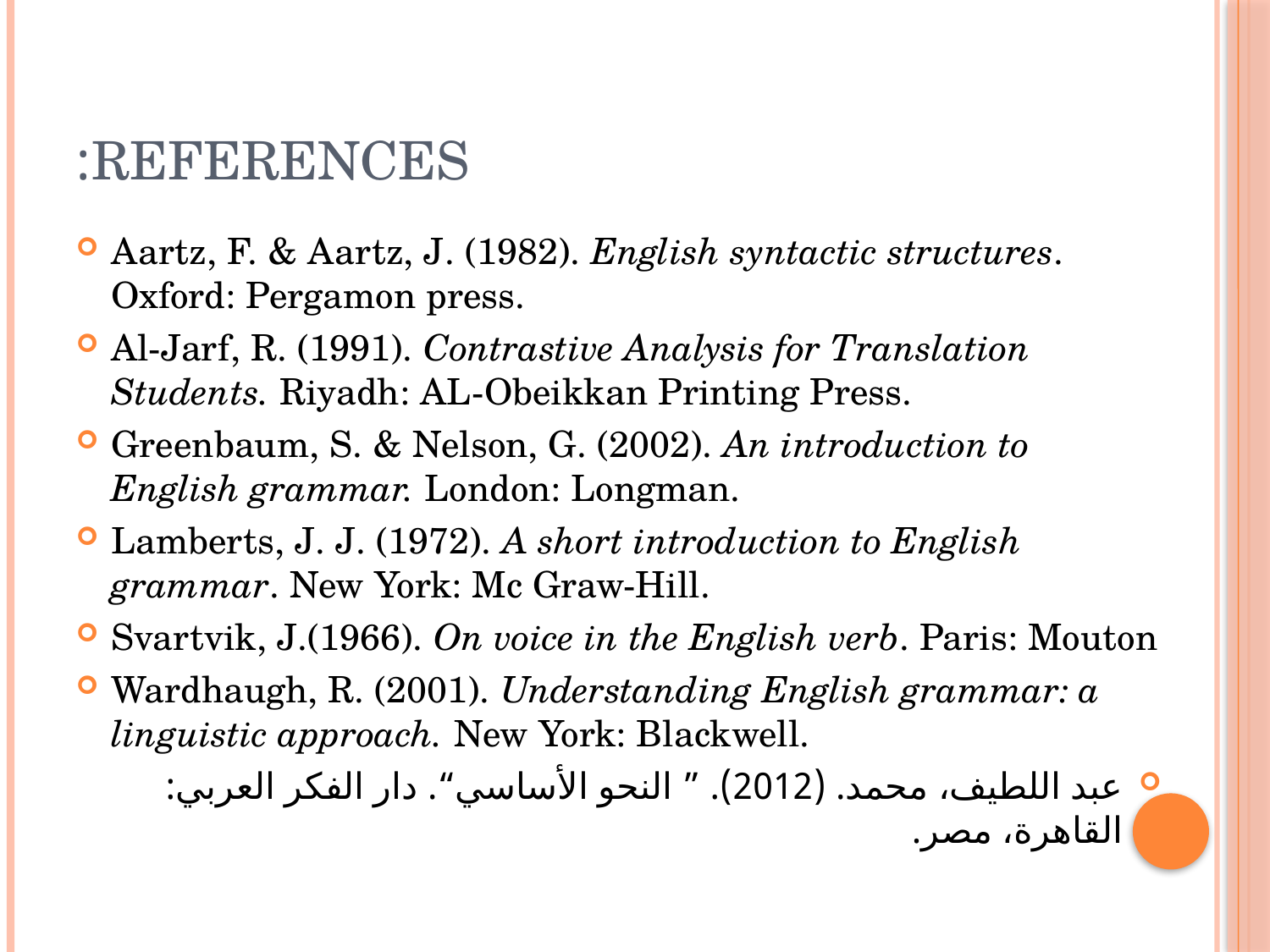

# References:
Aartz, F. & Aartz, J. (1982). English syntactic structures. Oxford: Pergamon press.
Al-Jarf, R. (1991). Contrastive Analysis for Translation Students. Riyadh: AL-Obeikkan Printing Press.
Greenbaum, S. & Nelson, G. (2002). An introduction to English grammar. London: Longman.
Lamberts, J. J. (1972). A short introduction to English grammar. New York: Mc Graw-Hill.
Svartvik, J.(1966). On voice in the English verb. Paris: Mouton
Wardhaugh, R. (2001). Understanding English grammar: a linguistic approach. New York: Blackwell.
عبد اللطيف، محمد. (2012). ” النحو الأساسي“. دار الفكر العربي: القاهرة، مصر.